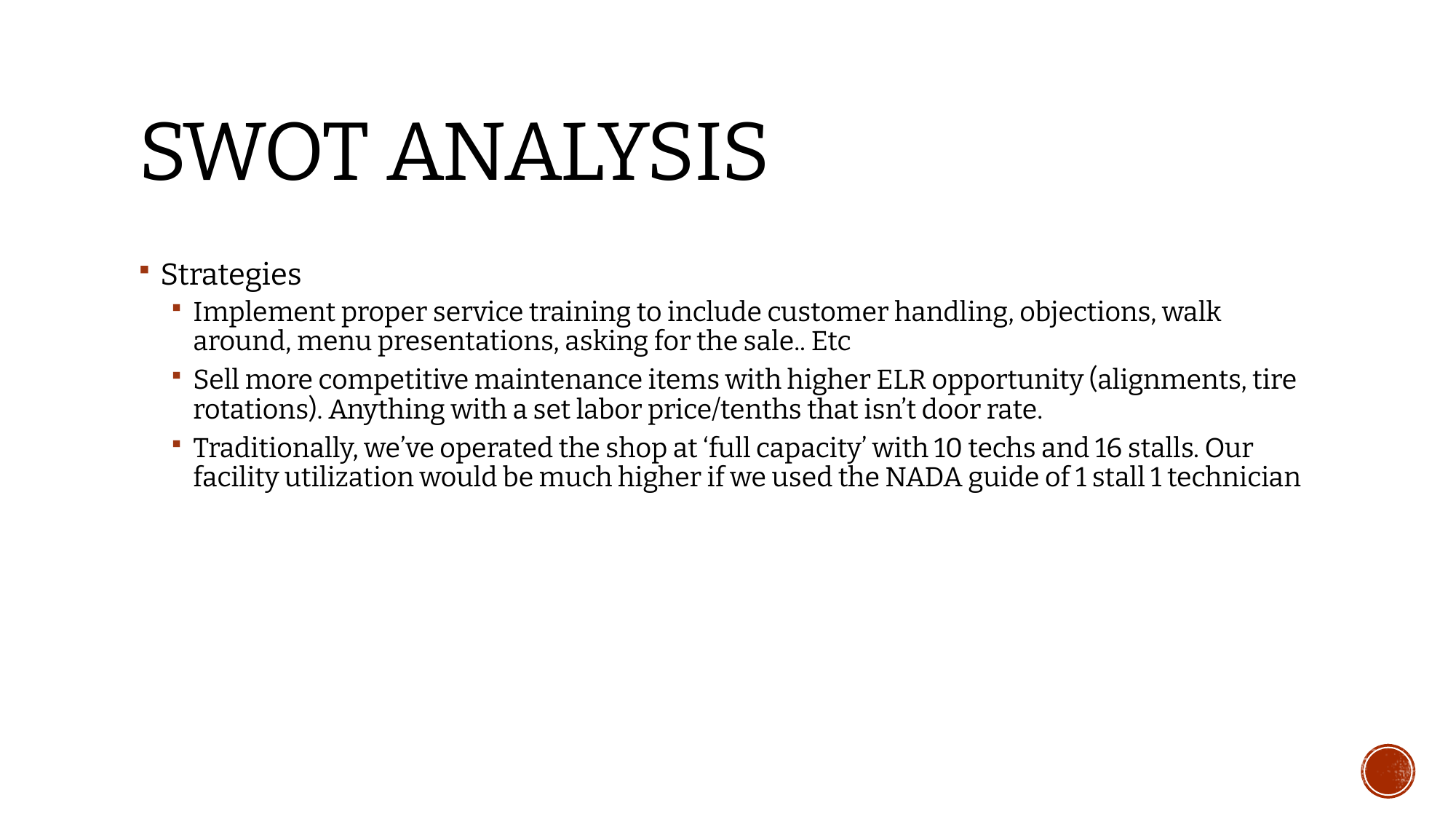

# SWOT Analysis
Strategies
Implement proper service training to include customer handling, objections, walk around, menu presentations, asking for the sale.. Etc
Sell more competitive maintenance items with higher ELR opportunity (alignments, tire rotations). Anything with a set labor price/tenths that isn’t door rate.
Traditionally, we’ve operated the shop at ‘full capacity’ with 10 techs and 16 stalls. Our facility utilization would be much higher if we used the NADA guide of 1 stall 1 technician